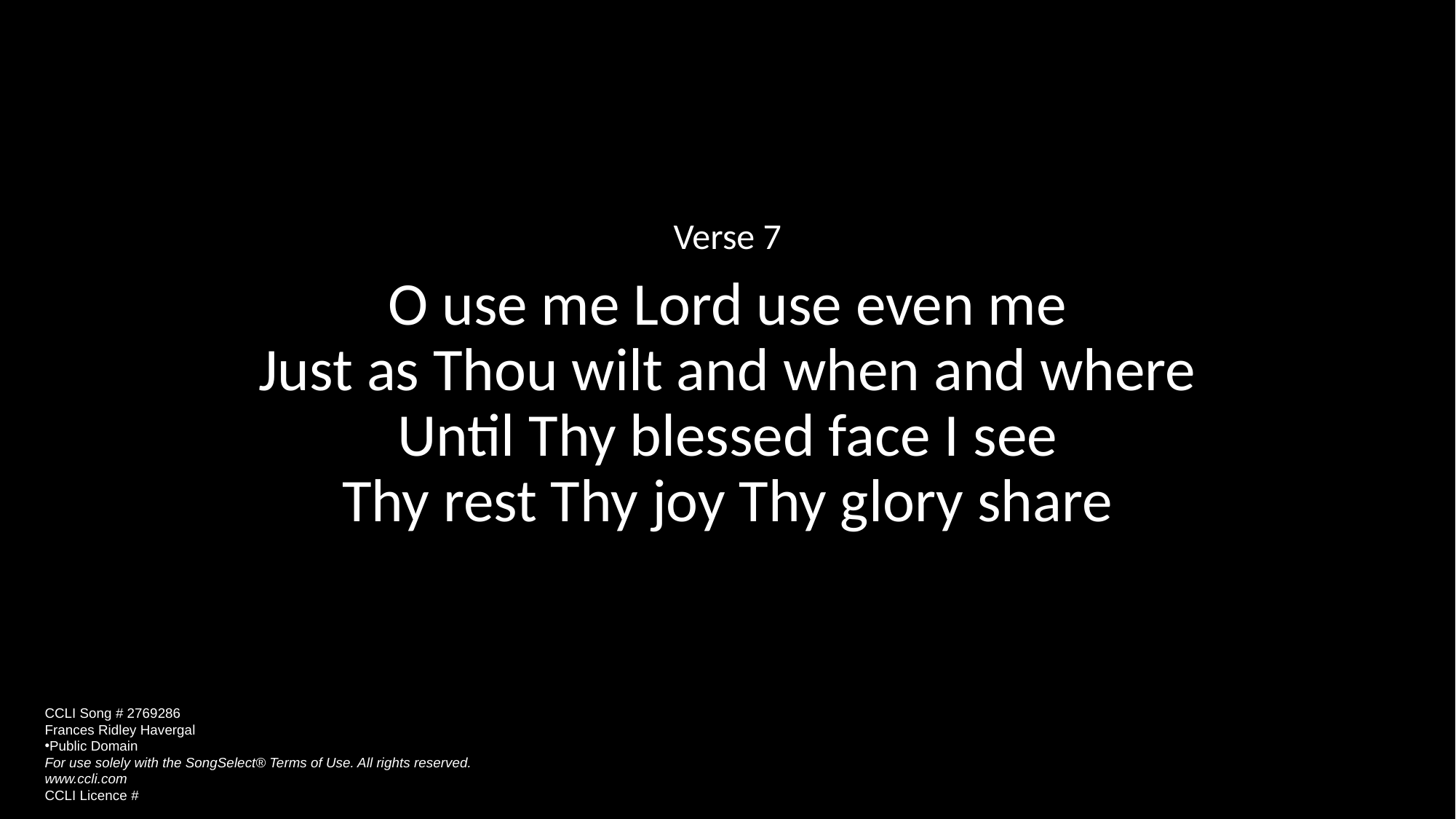

Verse 7
O use me Lord use even me
Just as Thou wilt and when and where
Until Thy blessed face I see
Thy rest Thy joy Thy glory share

CCLI Song # 2769286
Frances Ridley Havergal
Public Domain
For use solely with the SongSelect® Terms of Use. All rights reserved. www.ccli.com
CCLI Licence #